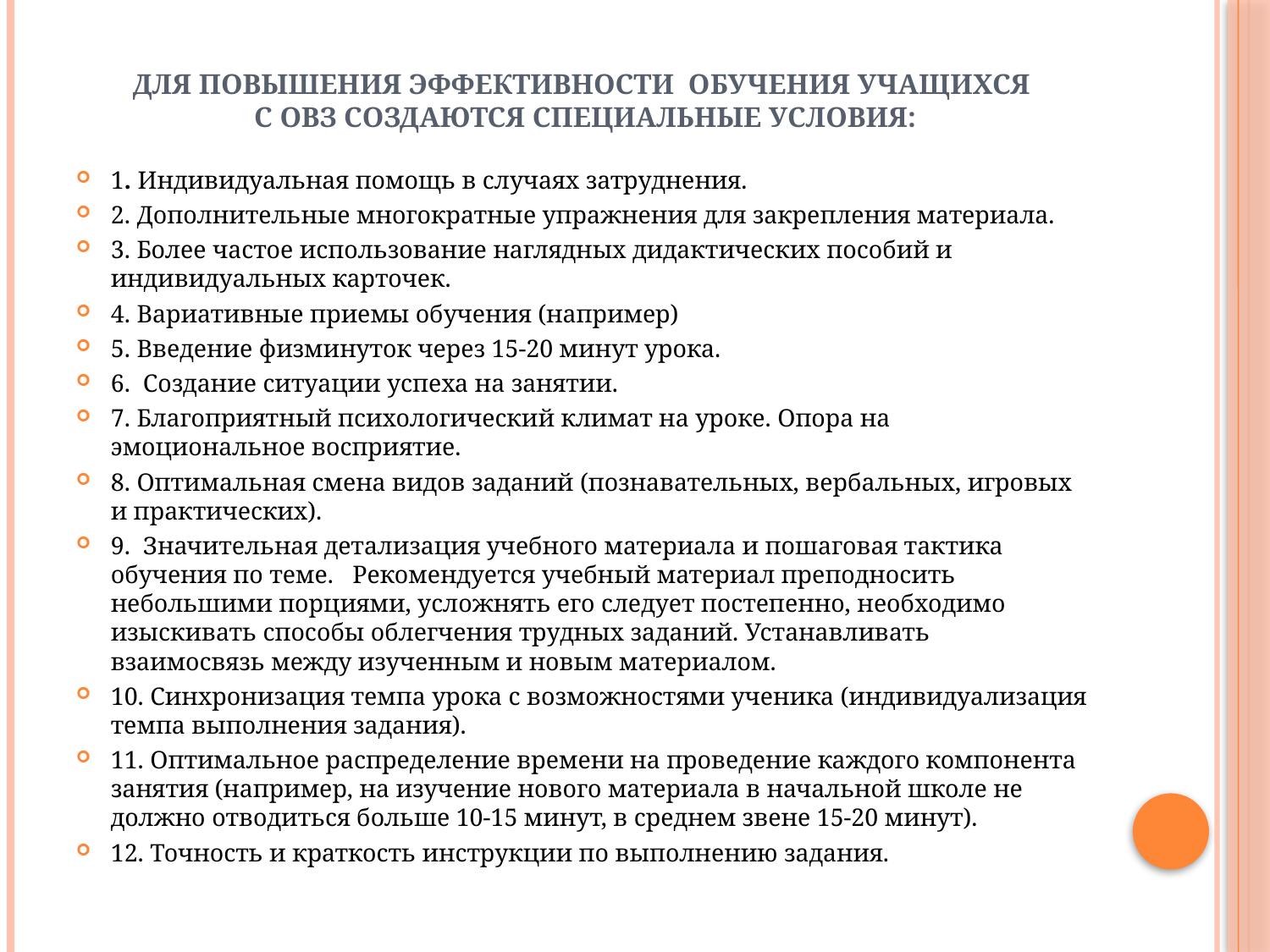

# Для повышения эффективности  обучения учащихся  с ОВЗ создаются специальные условия:
1. Индивидуальная помощь в случаях затруднения.
2. Дополнительные многократные упражнения для закрепления материала.
3. Более частое использование наглядных дидактических пособий и индивидуальных карточек.
4. Вариативные приемы обучения (например)
5. Введение физминуток через 15-20 минут урока.
6.  Создание ситуации успеха на занятии.
7. Благоприятный психологический климат на уроке. Опора на эмоциональное восприятие.
8. Оптимальная смена видов заданий (познавательных, вербальных, игровых и практических).
9.  Значительная детализация учебного материала и пошаговая тактика обучения по теме.   Рекомендуется учебный материал преподносить небольшими порциями, усложнять его следует постепенно, необходимо изыскивать способы облегчения трудных заданий. Устанавливать взаимосвязь между изученным и новым материалом.
10. Синхронизация темпа урока с возможностями ученика (индивидуализация темпа выполнения задания).
11. Оптимальное распределение времени на проведение каждого компонента занятия (например, на изучение нового материала в начальной школе не должно отводиться больше 10-15 минут, в среднем звене 15-20 минут).
12. Точность и краткость инструкции по выполнению задания.